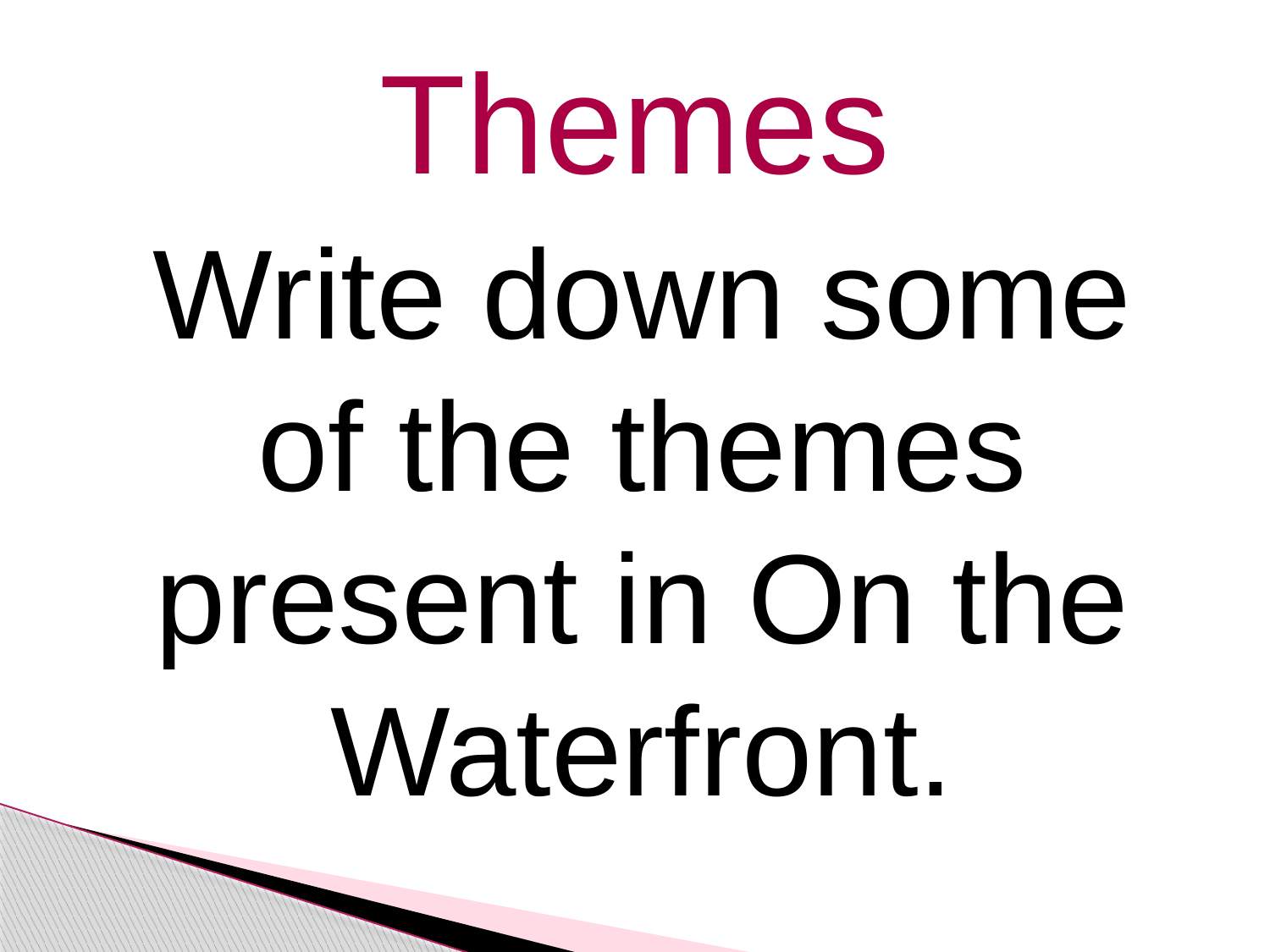

# Themes
Write down some of the themes present in On the Waterfront.